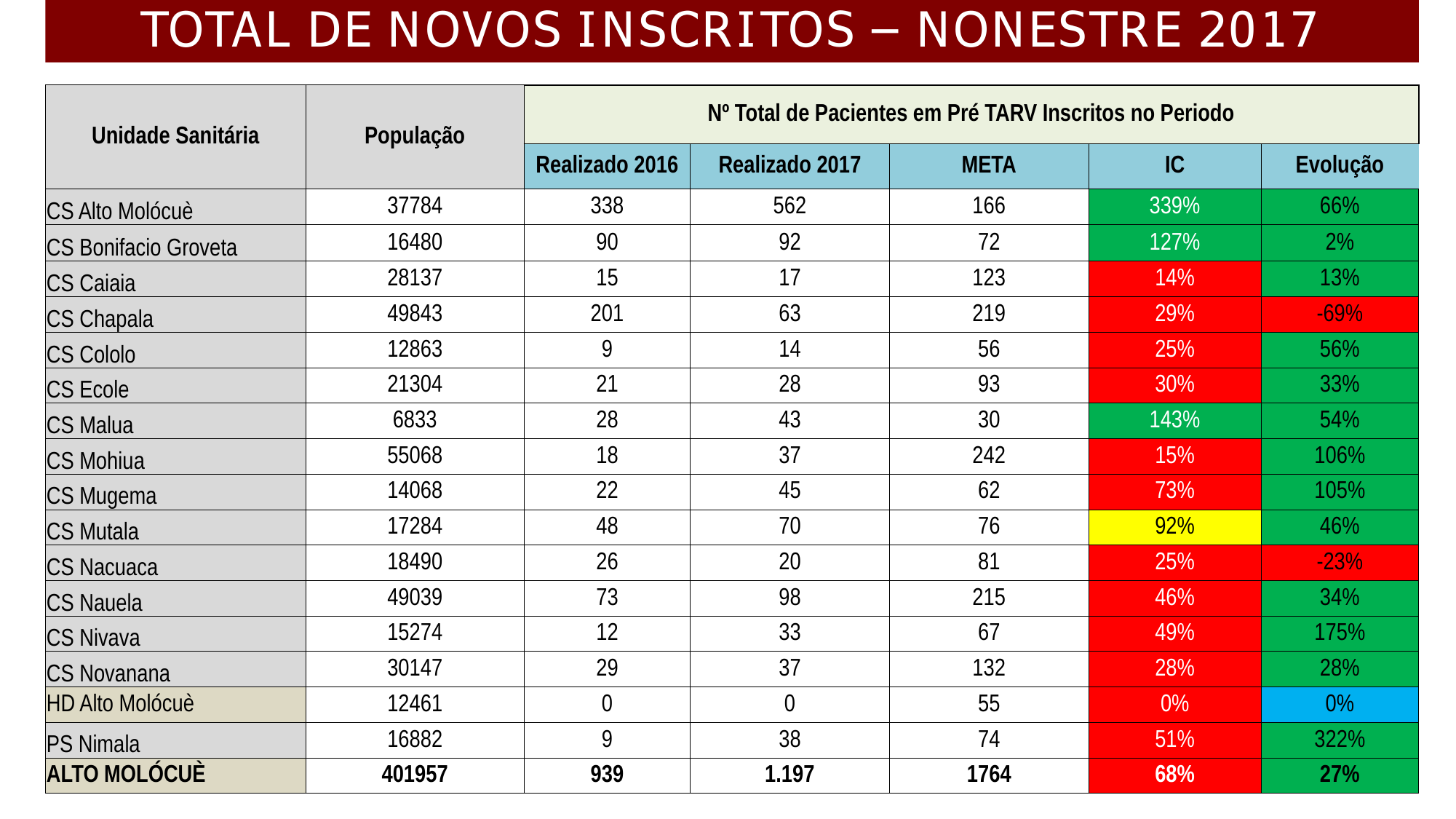

# TOTAL DE NOVOS INSCRITOS – NONESTRE 2017
| Unidade Sanitária | População | Nº Total de Pacientes em Pré TARV Inscritos no Periodo |  |  |  |  |
| --- | --- | --- | --- | --- | --- | --- |
|  |  | Realizado 2016 | Realizado 2017 | META | IC | Evolução |
| CS Alto Molócuè | 37784 | 338 | 562 | 166 | 339% | 66% |
| CS Bonifacio Groveta | 16480 | 90 | 92 | 72 | 127% | 2% |
| CS Caiaia | 28137 | 15 | 17 | 123 | 14% | 13% |
| CS Chapala | 49843 | 201 | 63 | 219 | 29% | -69% |
| CS Cololo | 12863 | 9 | 14 | 56 | 25% | 56% |
| CS Ecole | 21304 | 21 | 28 | 93 | 30% | 33% |
| CS Malua | 6833 | 28 | 43 | 30 | 143% | 54% |
| CS Mohiua | 55068 | 18 | 37 | 242 | 15% | 106% |
| CS Mugema | 14068 | 22 | 45 | 62 | 73% | 105% |
| CS Mutala | 17284 | 48 | 70 | 76 | 92% | 46% |
| CS Nacuaca | 18490 | 26 | 20 | 81 | 25% | -23% |
| CS Nauela | 49039 | 73 | 98 | 215 | 46% | 34% |
| CS Nivava | 15274 | 12 | 33 | 67 | 49% | 175% |
| CS Novanana | 30147 | 29 | 37 | 132 | 28% | 28% |
| HD Alto Molócuè | 12461 | 0 | 0 | 55 | 0% | 0% |
| PS Nimala | 16882 | 9 | 38 | 74 | 51% | 322% |
| ALTO MOLÓCUÈ | 401957 | 939 | 1.197 | 1764 | 68% | 27% |